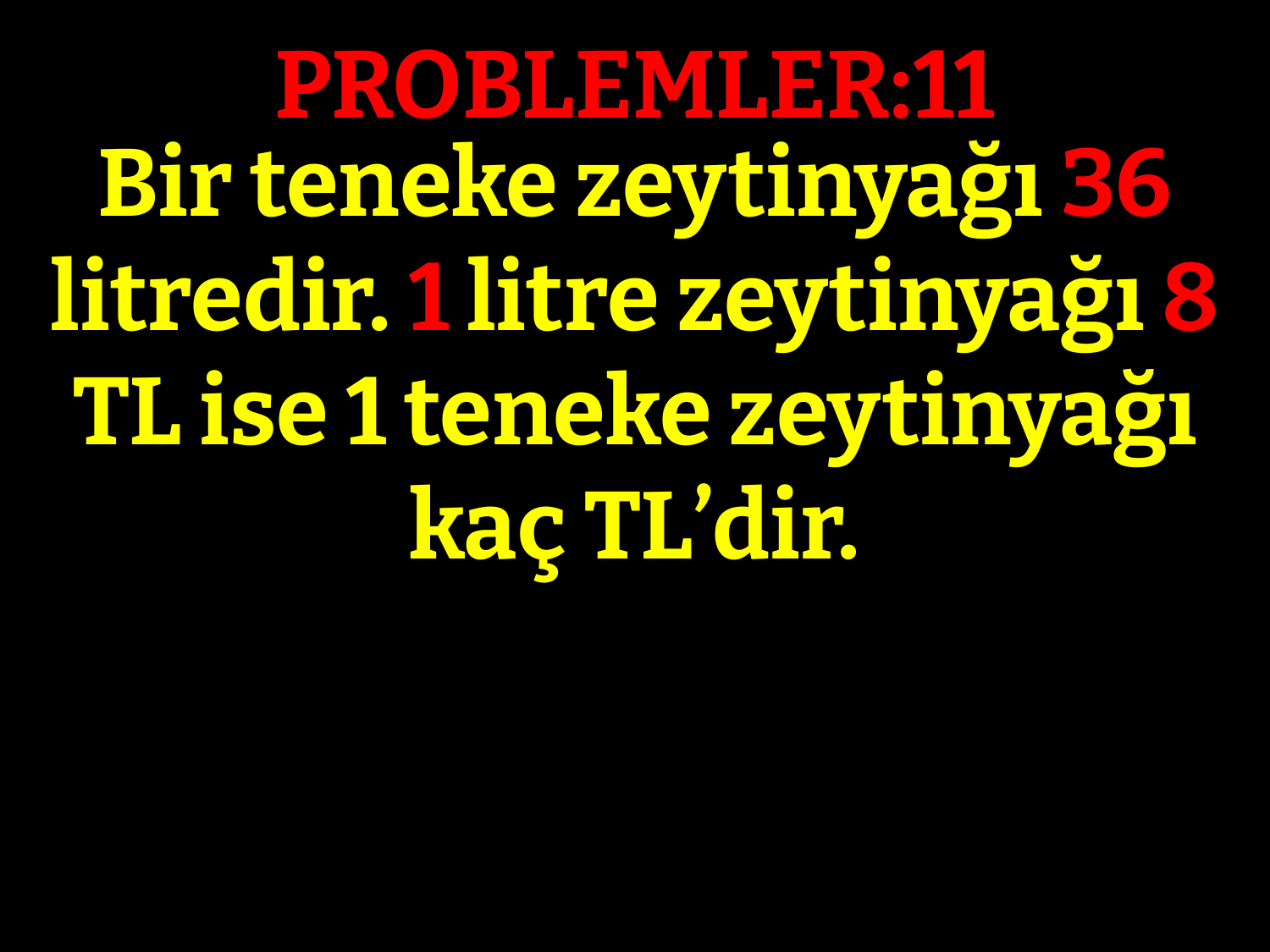

PROBLEMLER:11
Bir teneke zeytinyağı 36 litredir. 1 litre zeytinyağı 8 TL ise 1 teneke zeytinyağı kaç TL’dir.
#